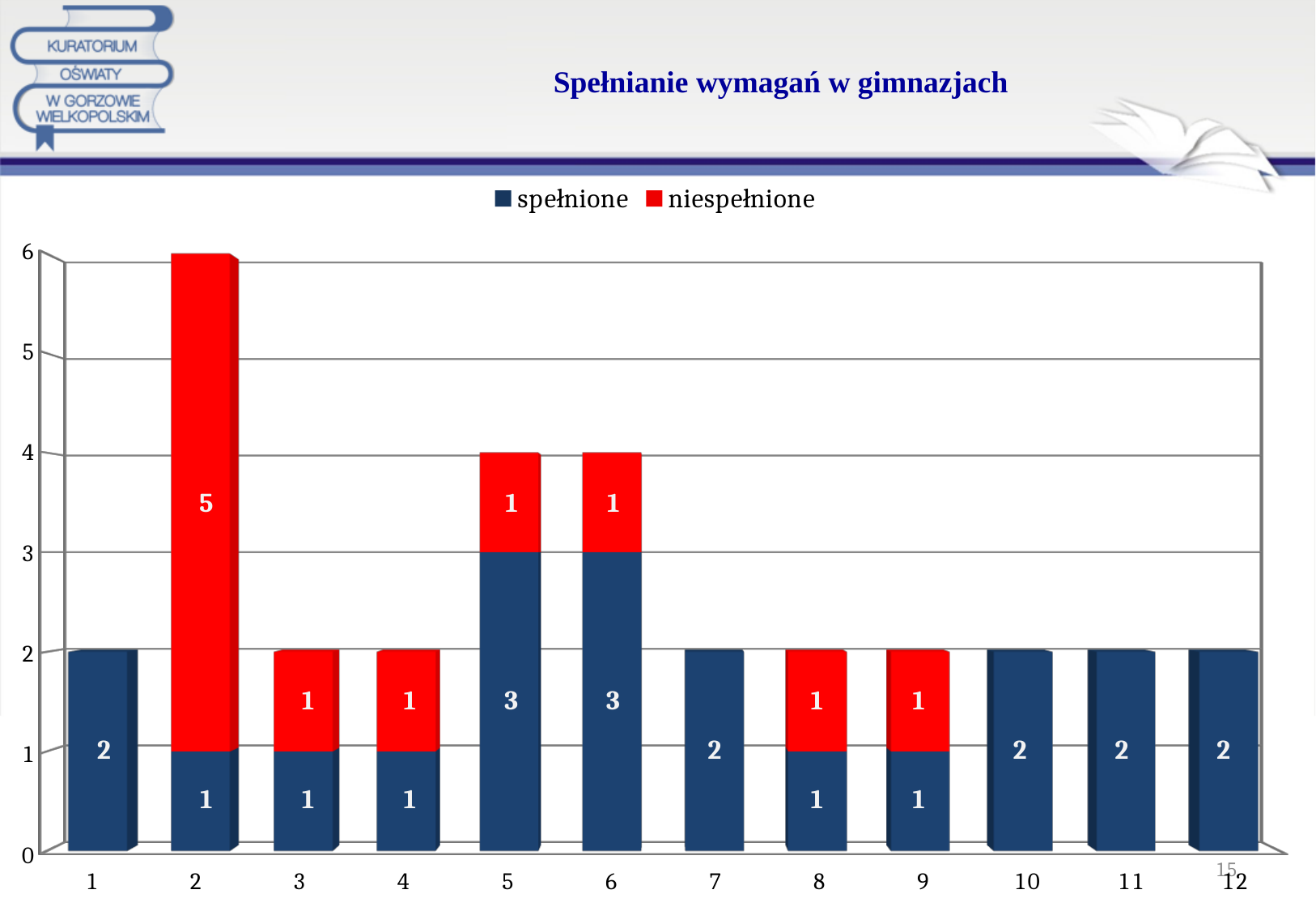

# Spełnianie wymagań w gimnazjach

[unsupported chart]

15